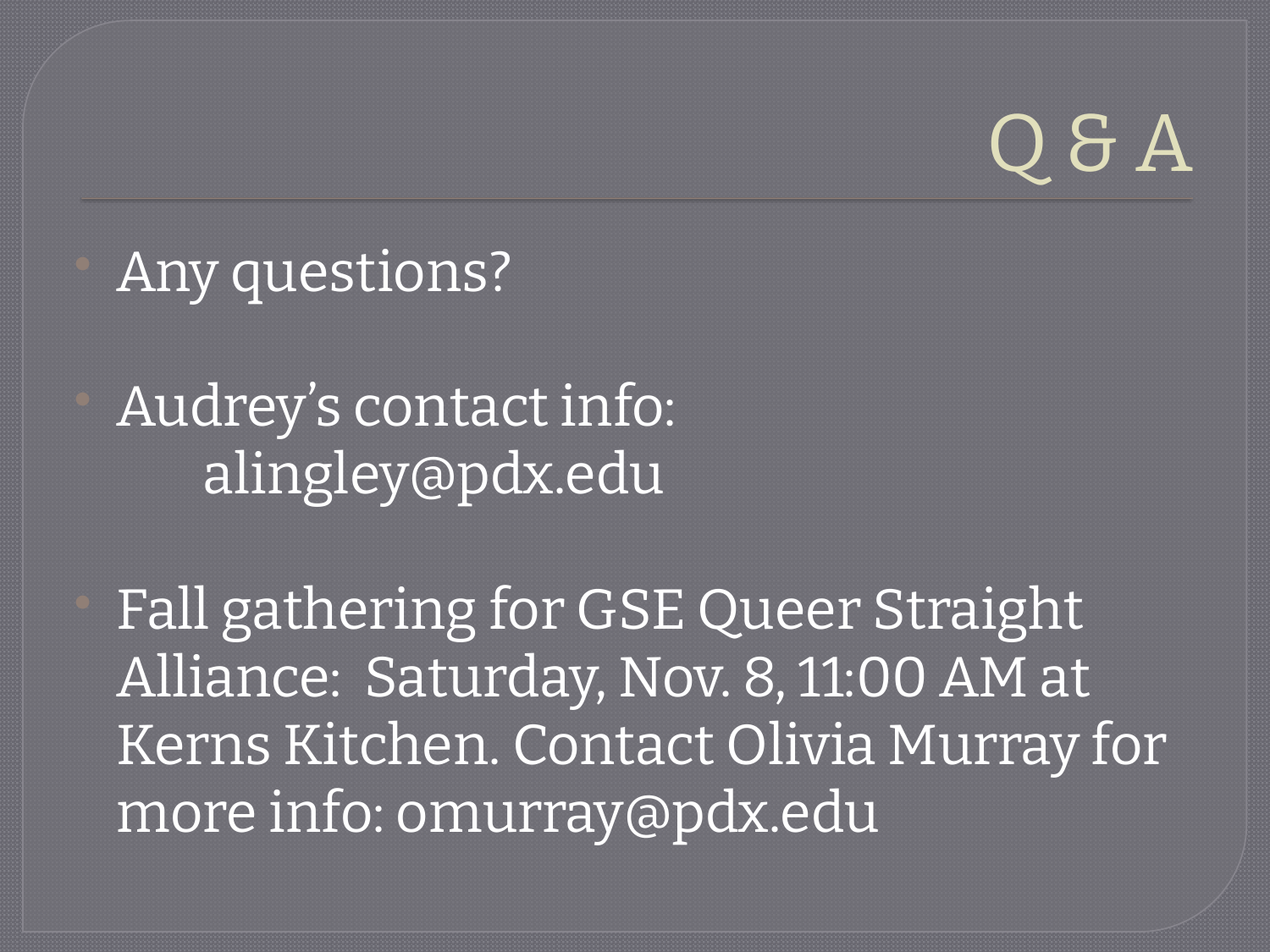

# Q & A
Any questions?

Audrey’s contact info:
	alingley@pdx.edu

Fall gathering for GSE Queer Straight Alliance:  Saturday, Nov. 8, 11:00 AM at Kerns Kitchen. Contact Olivia Murray for more info: omurray@pdx.edu